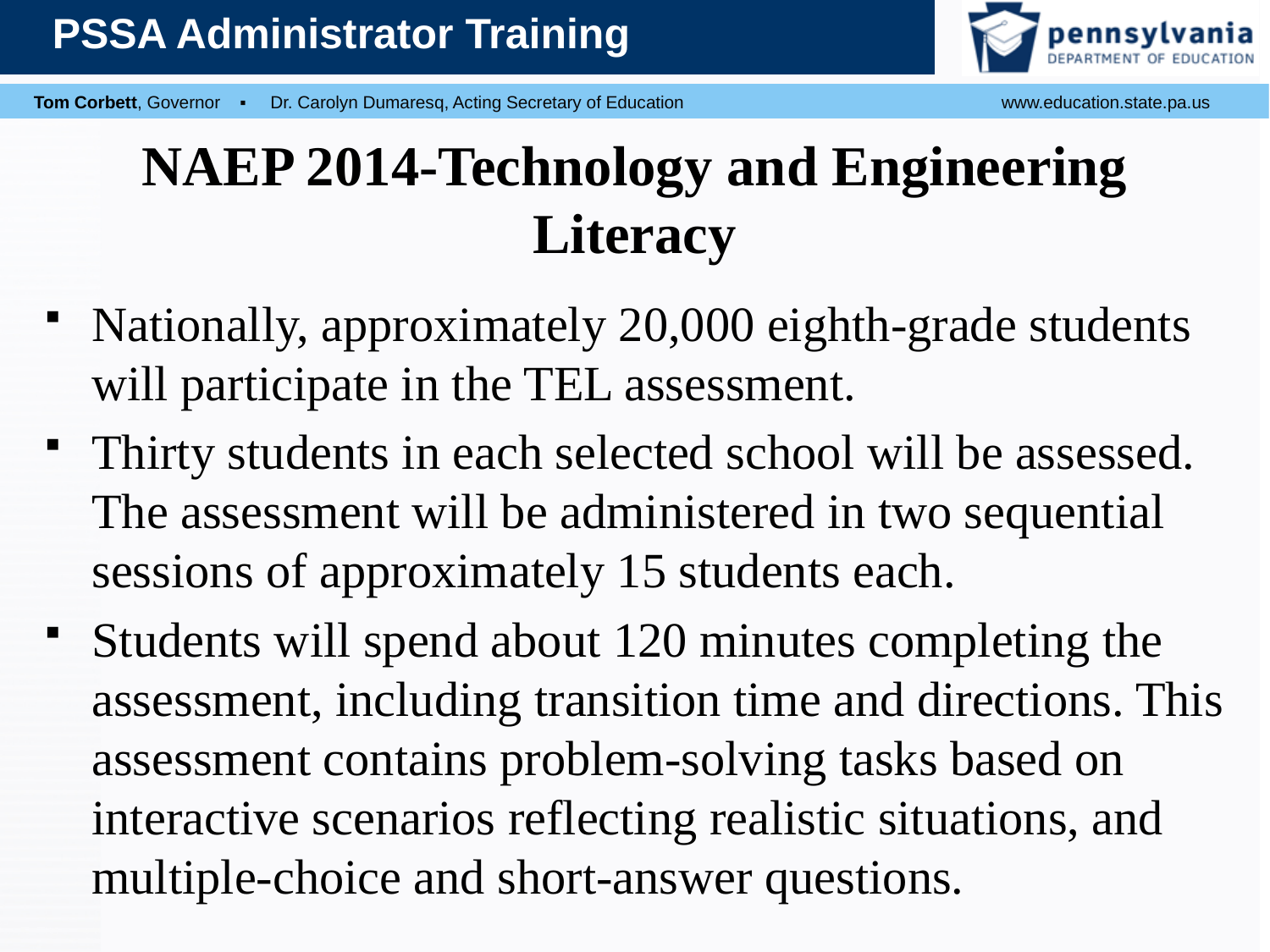

# NAEP 2014-Technology and Engineering Literacy
Nationally, approximately 20,000 eighth-grade students will participate in the TEL assessment.
Thirty students in each selected school will be assessed. The assessment will be administered in two sequential sessions of approximately 15 students each.
Students will spend about 120 minutes completing the assessment, including transition time and directions. This assessment contains problem-solving tasks based on interactive scenarios reflecting realistic situations, and multiple-choice and short-answer questions.